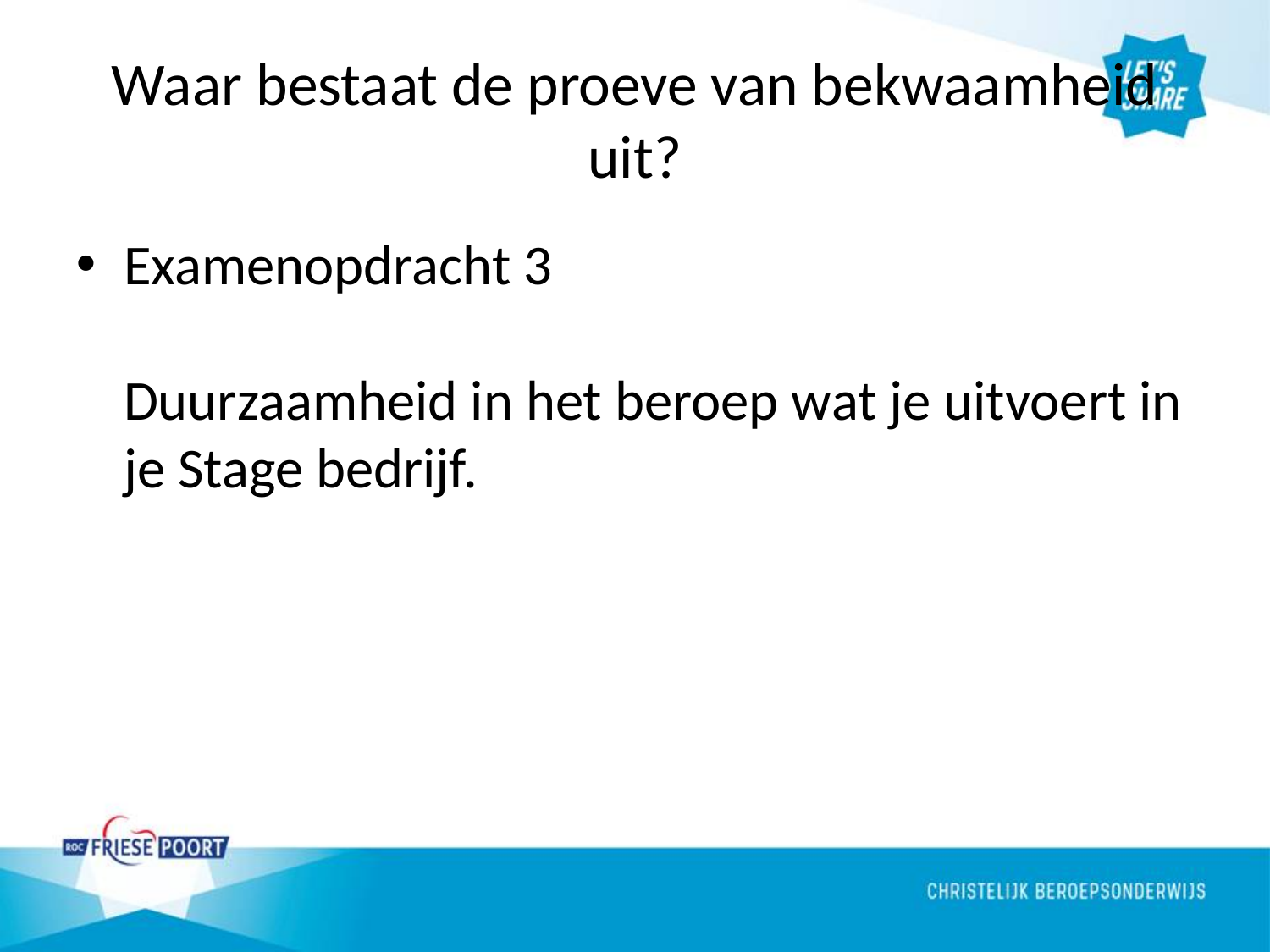

# Waar bestaat de proeve van bekwaamheid uit?
Examenopdracht 3
Duurzaamheid in het beroep wat je uitvoert in je Stage bedrijf.